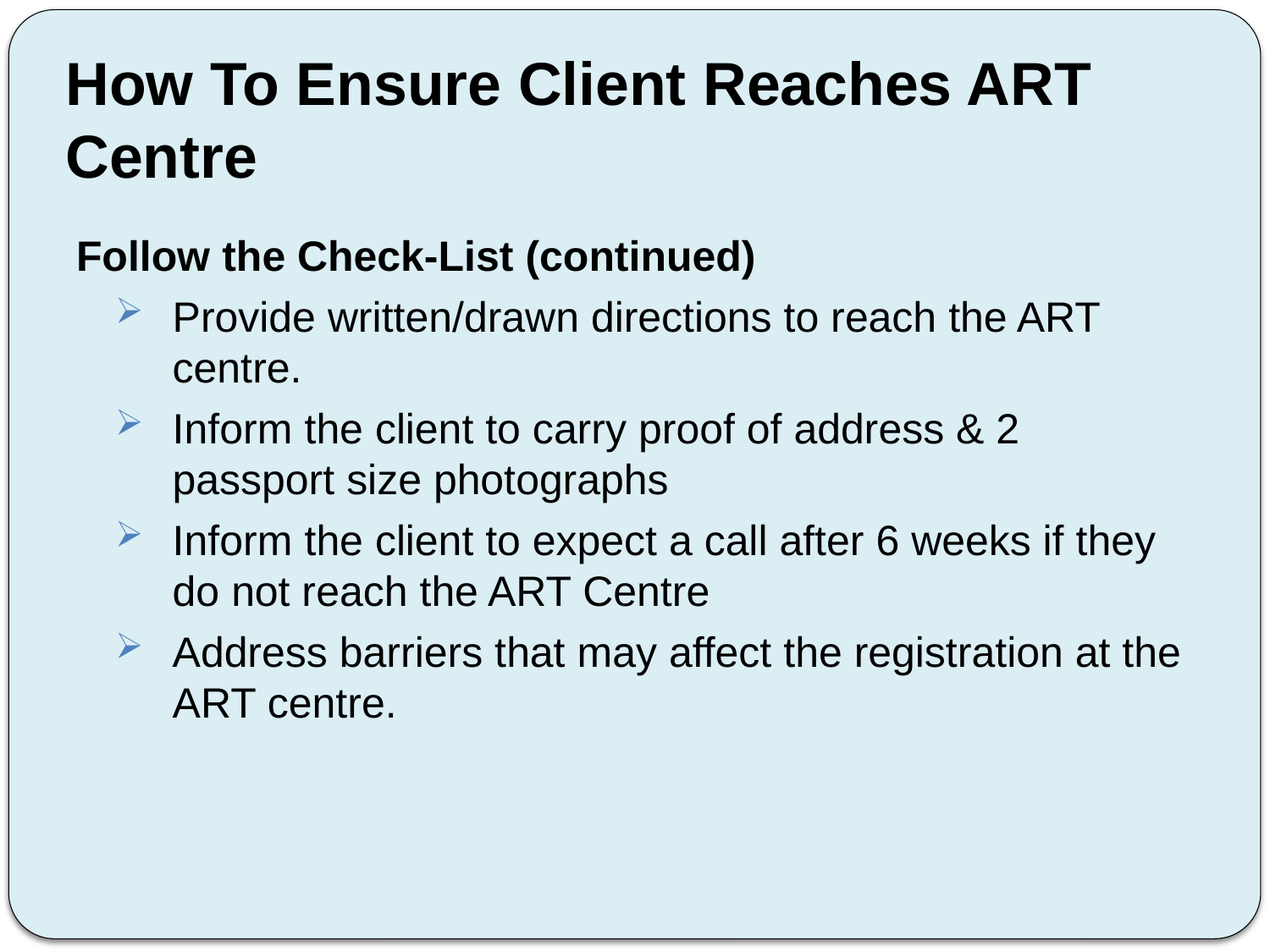

# How To Ensure Client Reaches ART Centre
Follow the Check-List (continued)
Provide written/drawn directions to reach the ART centre.
Inform the client to carry proof of address & 2 passport size photographs
Inform the client to expect a call after 6 weeks if they do not reach the ART Centre
Address barriers that may affect the registration at the ART centre.